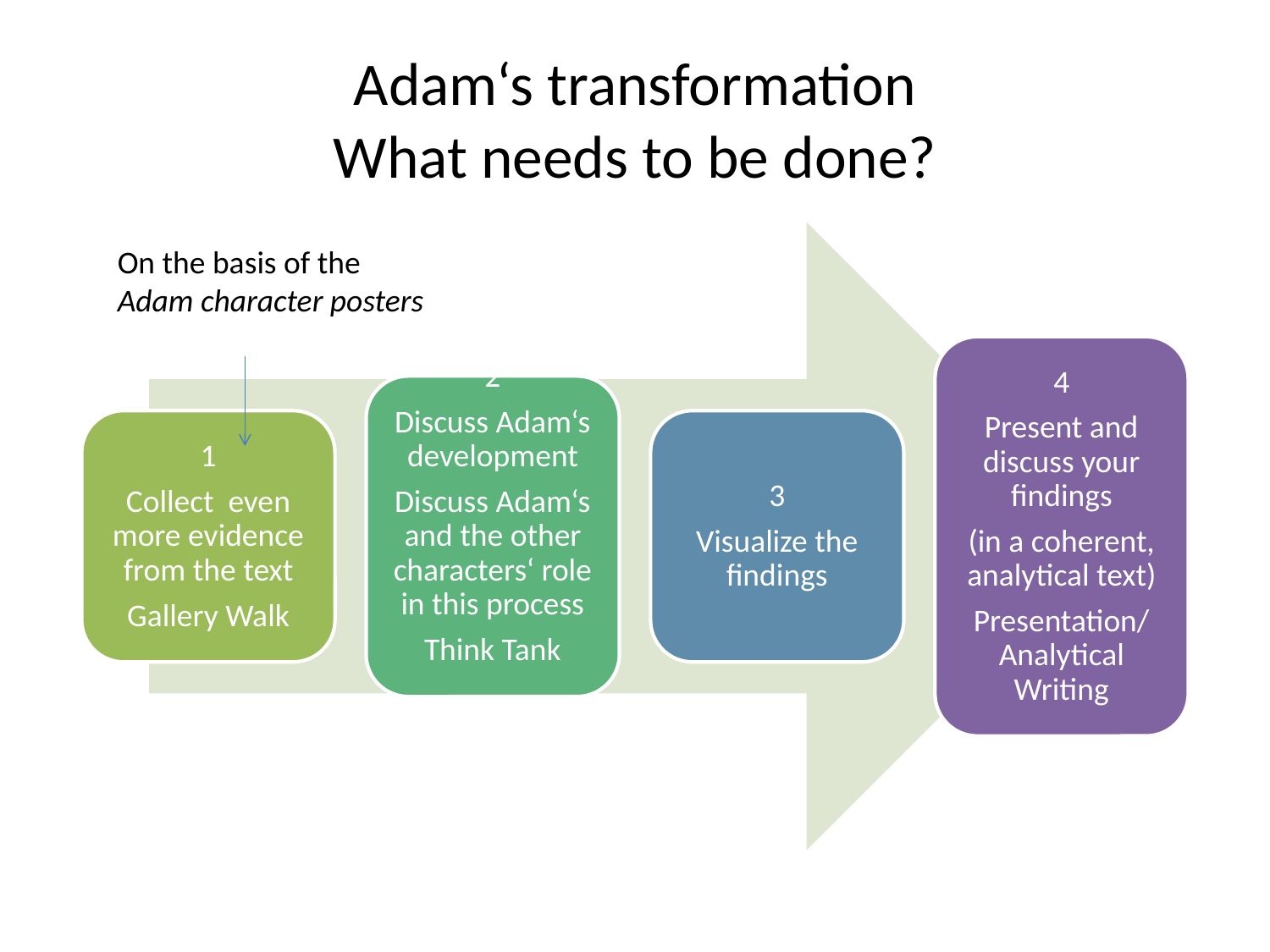

# Adam‘s transformation What needs to be done?
1
Collect  even more evidence from the text
Gallery Walk
2
Discuss Adam‘s development
Discuss Adam‘s and the other characters‘ role in this process
Think Tank

3
Visualize the findings
4
Present and discuss your findings
(in a coherent, analytical text)
Presentation/
Analytical Writing
On the basis of the
Adam character posters